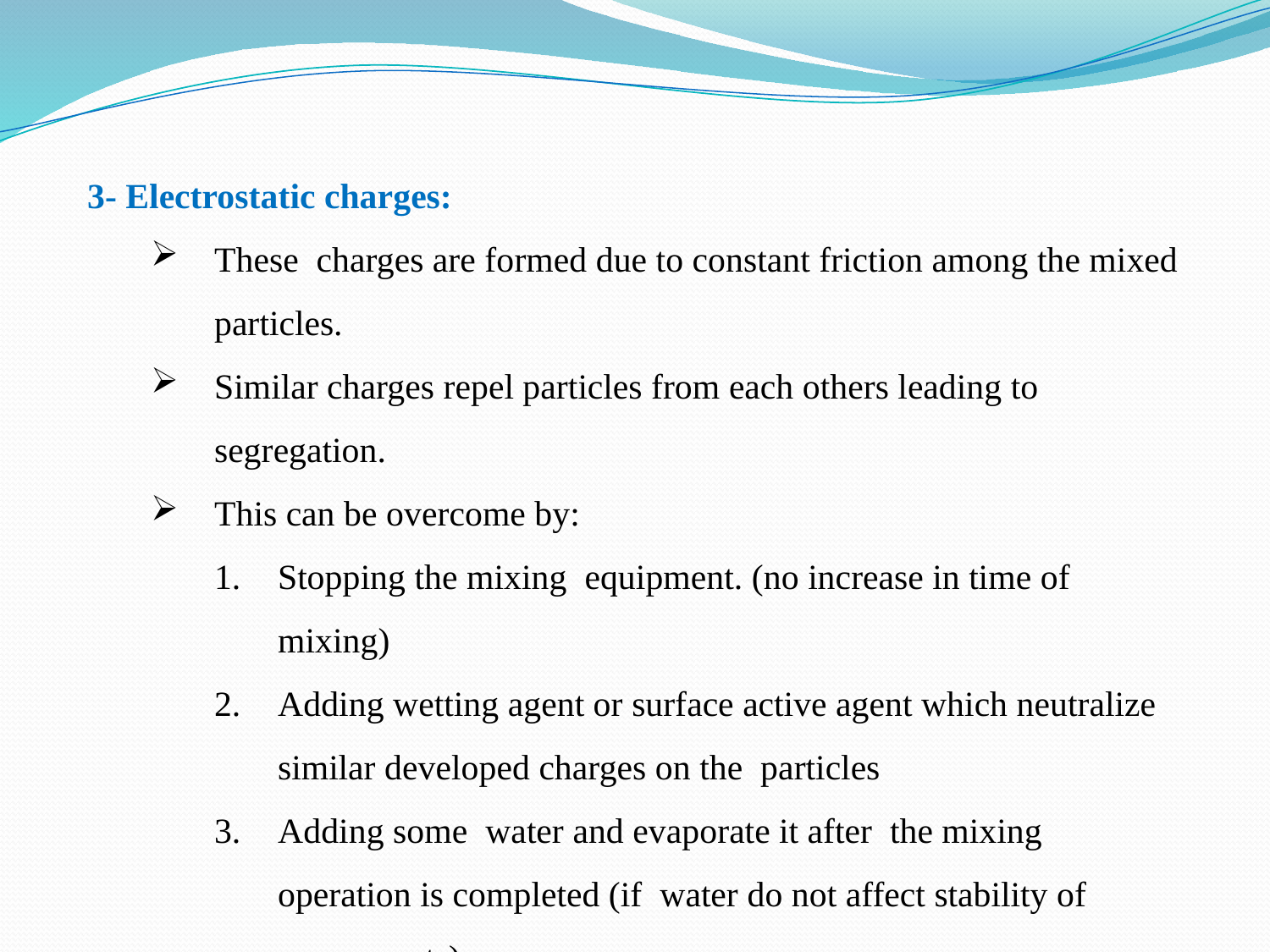

3- Electrostatic charges:
These  charges are formed due to constant friction among the mixed particles.
Similar charges repel particles from each others leading to segregation.
This can be overcome by:
Stopping the mixing  equipment. (no increase in time of mixing)
Adding wetting agent or surface active agent which neutralize similar developed charges on the  particles
Adding some  water and evaporate it after  the mixing operation is completed (if  water do not affect stability of components)